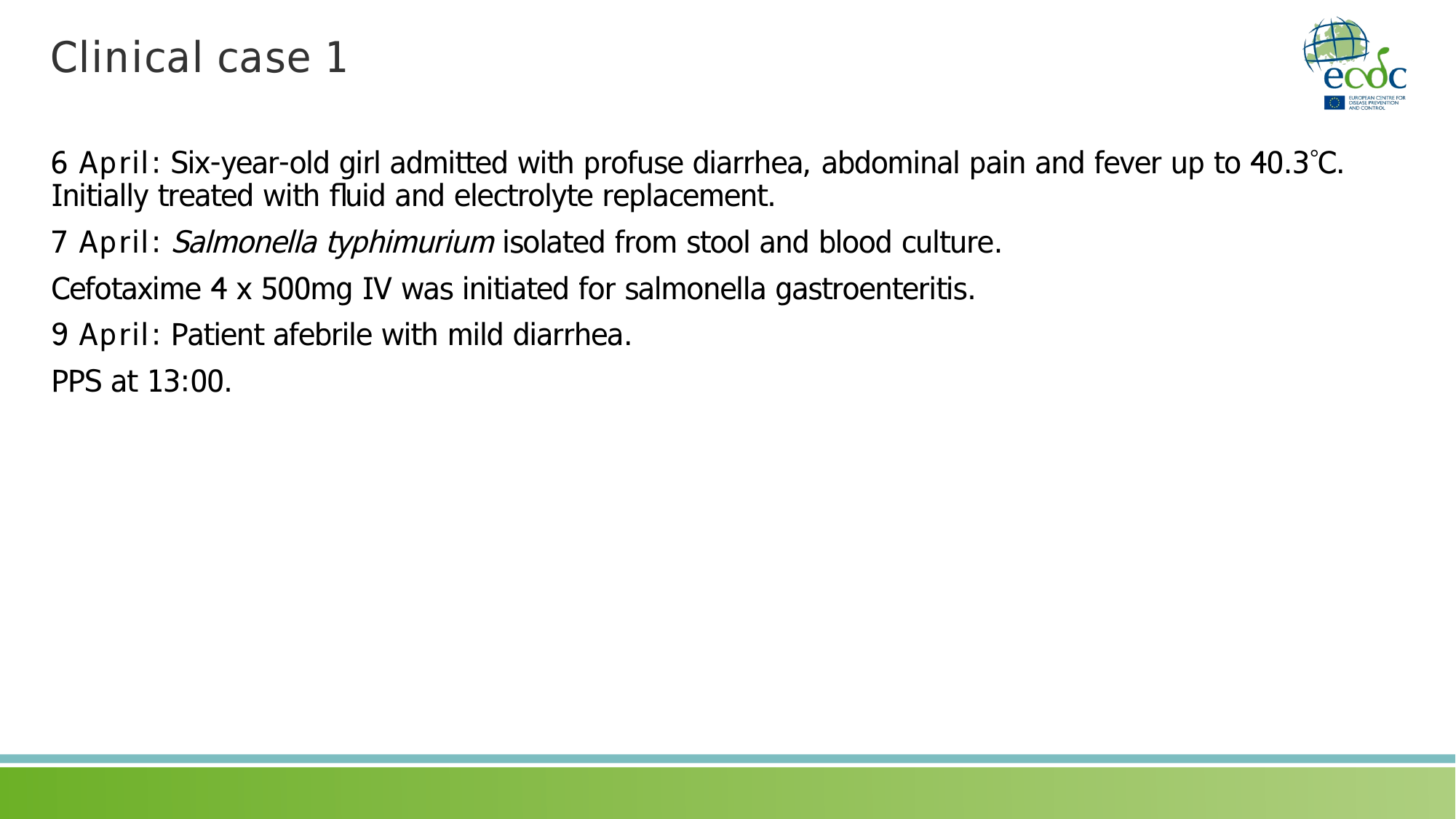

# Clinical case 1
6 April: Six-year-old girl admitted with profuse diarrhea, abdominal pain and fever up to 40.3°C. Initially treated with fluid and electrolyte replacement.
7 April: Salmonella typhimurium isolated from stool and blood culture.
Cefotaxime 4 x 500mg IV was initiated for salmonella gastroenteritis.
9 April: Patient afebrile with mild diarrhea.
PPS at 13:00.